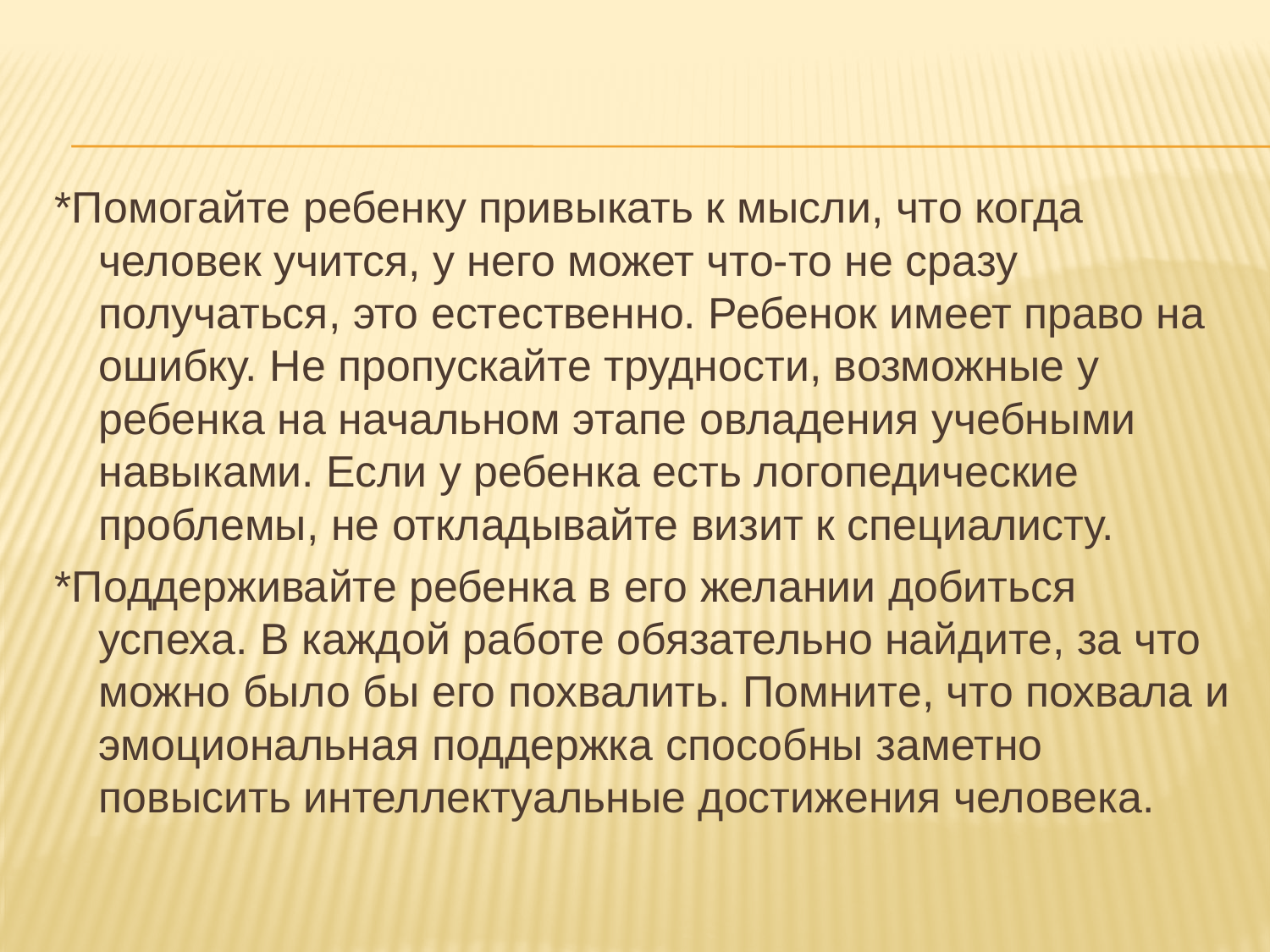

#

*Помогайте ребенку привыкать к мысли, что когда человек учится, у него может что-то не сразу получаться, это естественно. Ребенок имеет право на ошибку. Не пропускайте трудности, возможные у ребенка на начальном этапе овладения учебными навыками. Если у ребенка есть логопедические проблемы, не откладывайте визит к специалисту.
*Поддерживайте ребенка в его желании добиться успеха. В каждой работе обязательно найдите, за что можно было бы его похвалить. Помните, что похвала и эмоциональная поддержка способны заметно повысить интеллектуальные достижения человека.